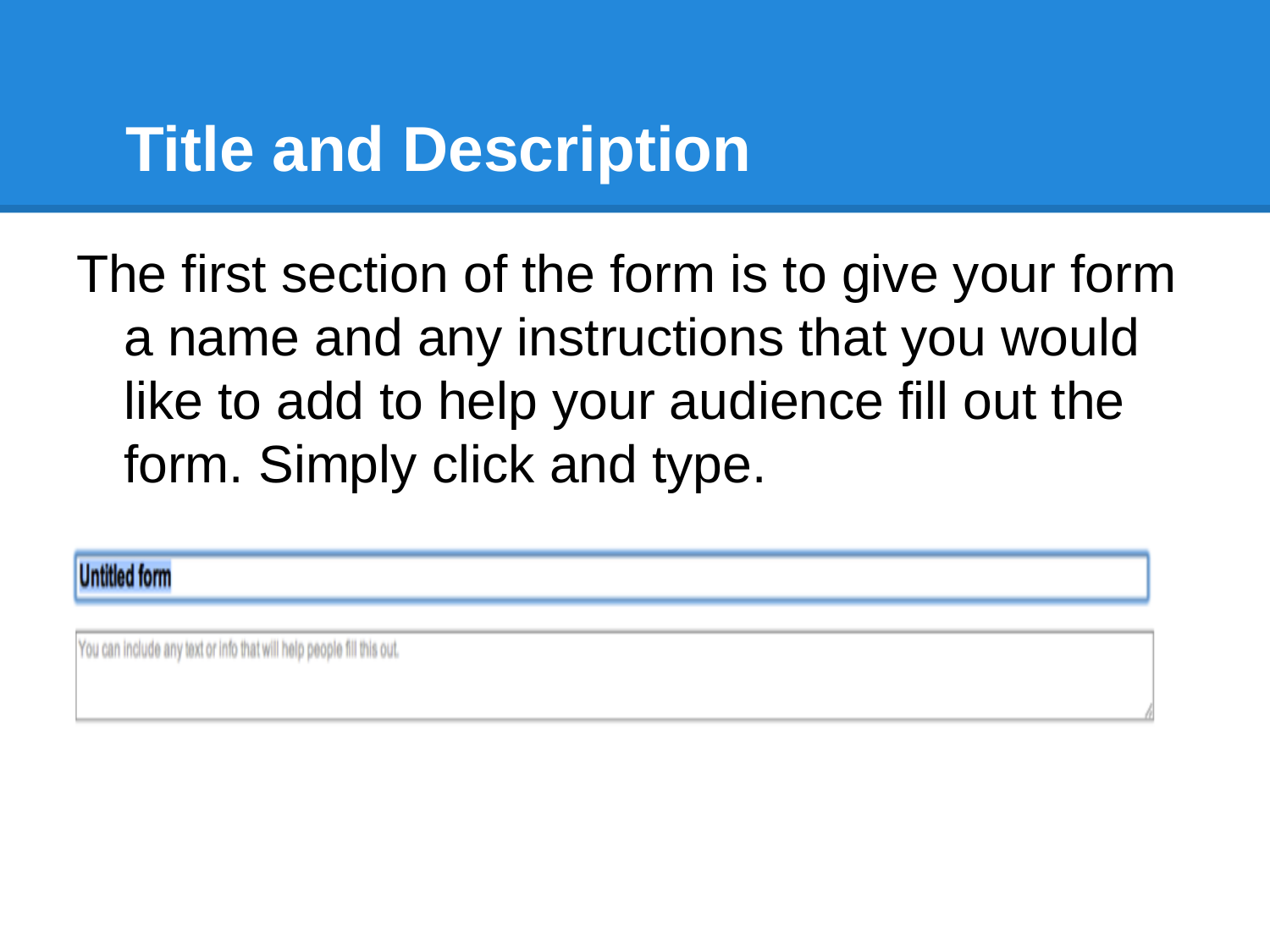

# Title and Description
The first section of the form is to give your form a name and any instructions that you would like to add to help your audience fill out the form. Simply click and type.